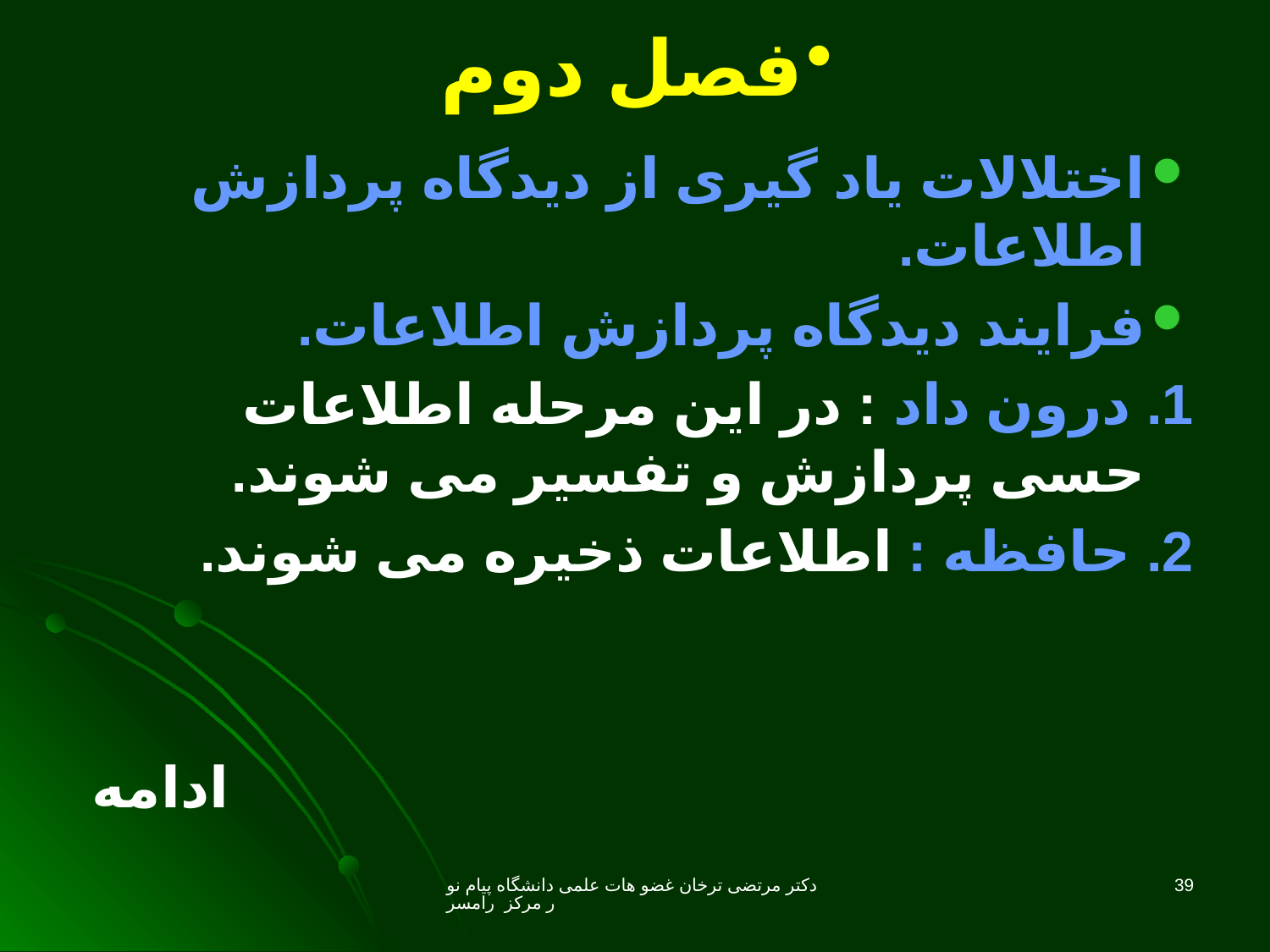

# فصل دوم
اختلالات یاد گیری از دیدگاه پردازش اطلاعات.
فرایند دیدگاه پردازش اطلاعات.
1. درون داد : در این مرحله اطلاعات حسی پردازش و تفسیر می شوند.
2. حافظه : اطلاعات ذخیره می شوند.

ادامه

دکتر مرتضی ترخان غضو هات علمی دانشگاه پیام نور مرکز رامسر
39